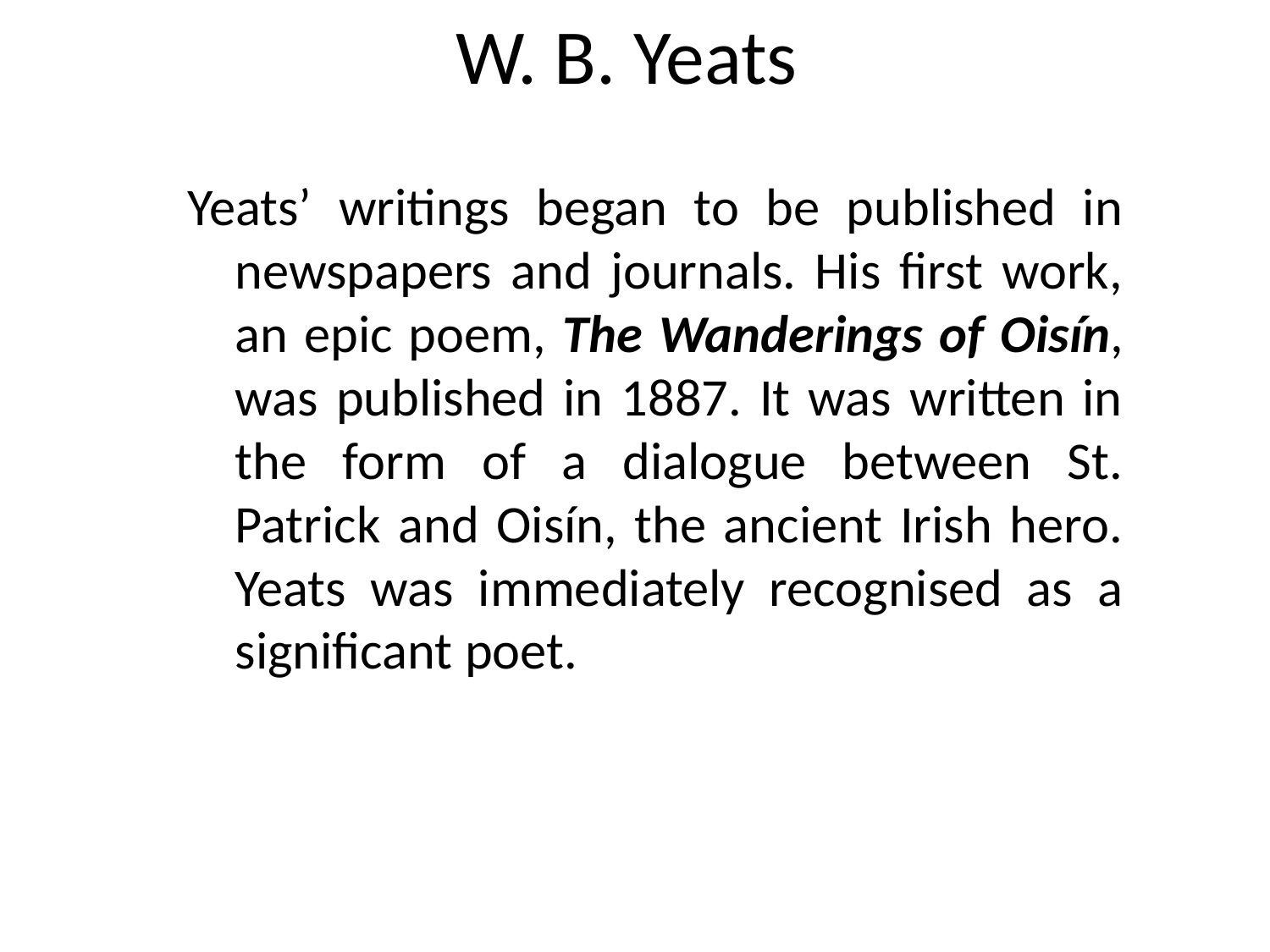

# W. B. Yeats
Yeats’ writings began to be published in newspapers and journals. His first work, an epic poem, The Wanderings of Oisín, was published in 1887. It was written in the form of a dialogue between St. Patrick and Oisín, the ancient Irish hero. Yeats was immediately recognised as a significant poet.
© Seomra Ranga 2010 www.seomraranga.com